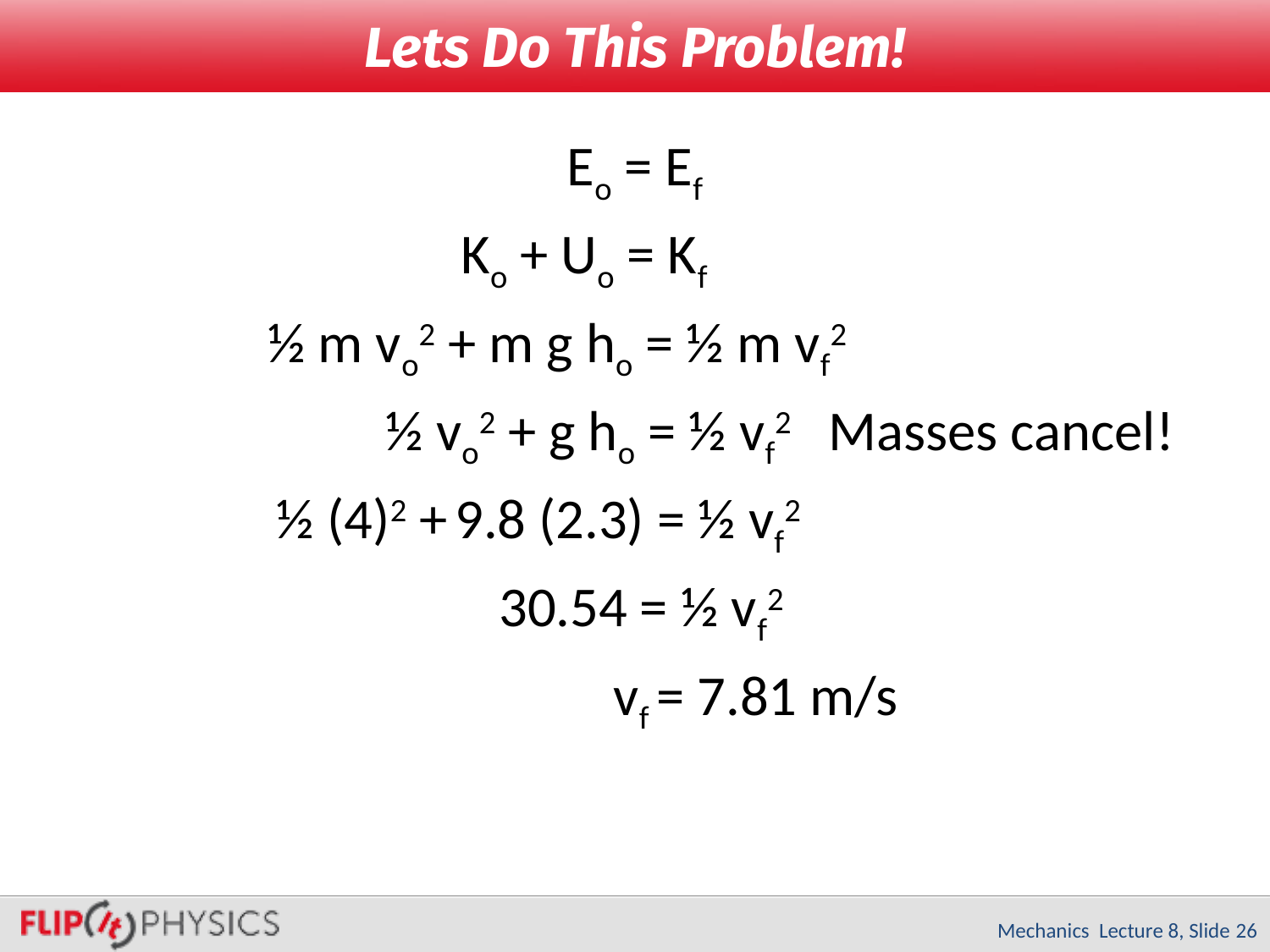

# Lets Do This Problem!
Eo = Ef
Ko + Uo = Kf
½ m vo2 + m g ho = ½ m vf2
                        ½ vo2 + g ho = ½ vf2     Masses cancel!
½ (4)2 + 9.8 (2.3) = ½ vf2
 30.54 = ½ vf2
                   vf = 7.81 m/s

Mechanics  Lecture 8, Slide 26